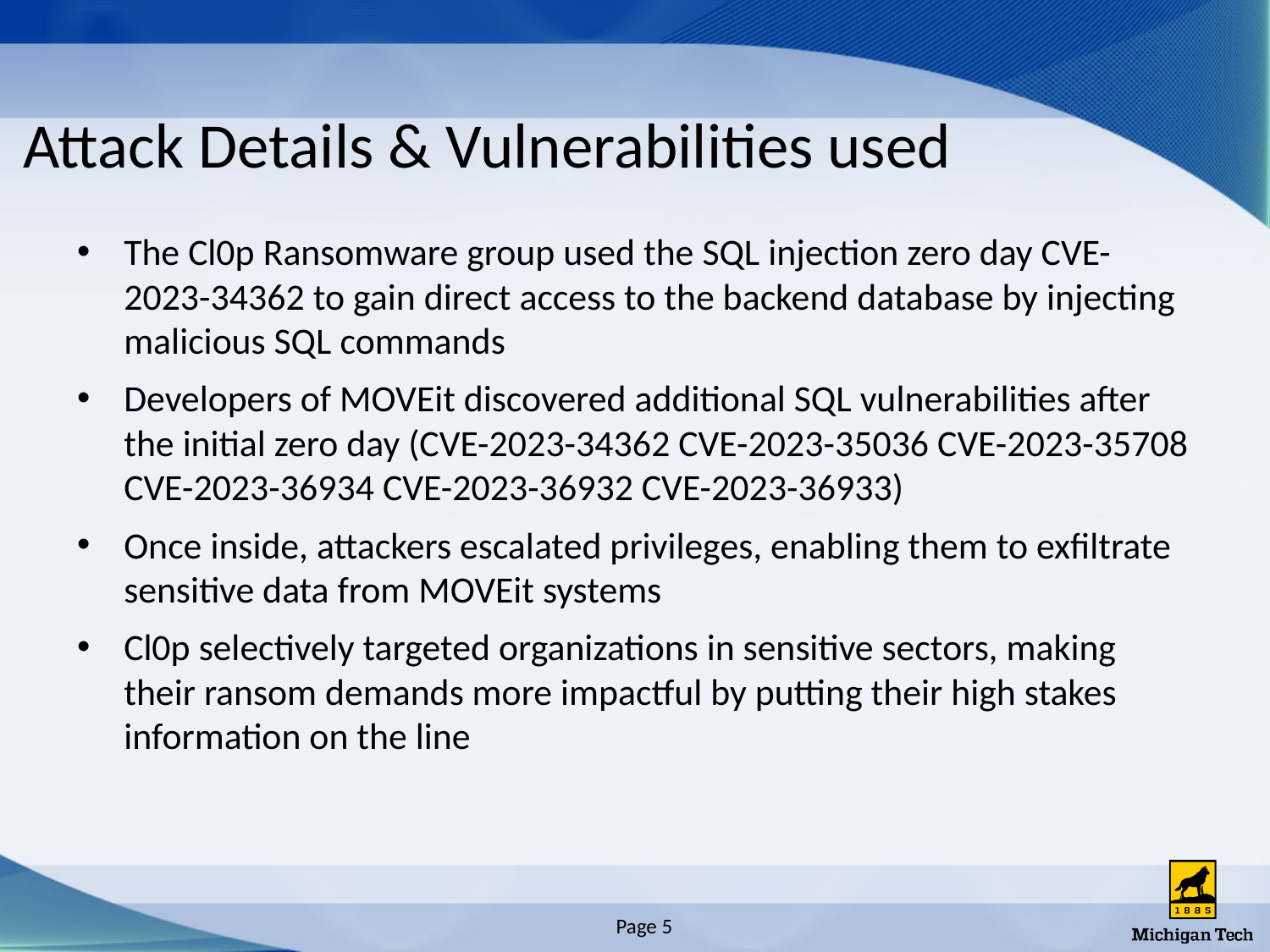

# Attack Details & Vulnerabilities used
The Cl0p Ransomware group used the SQL injection zero day CVE-2023-34362 to gain direct access to the backend database by injecting malicious SQL commands
Developers of MOVEit discovered additional SQL vulnerabilities after the initial zero day (CVE-2023-34362 CVE-2023-35036 CVE-2023-35708 CVE-2023-36934 CVE-2023-36932 CVE-2023-36933)
Once inside, attackers escalated privileges, enabling them to exfiltrate sensitive data from MOVEit systems
Cl0p selectively targeted organizations in sensitive sectors, making their ransom demands more impactful by putting their high stakes information on the line